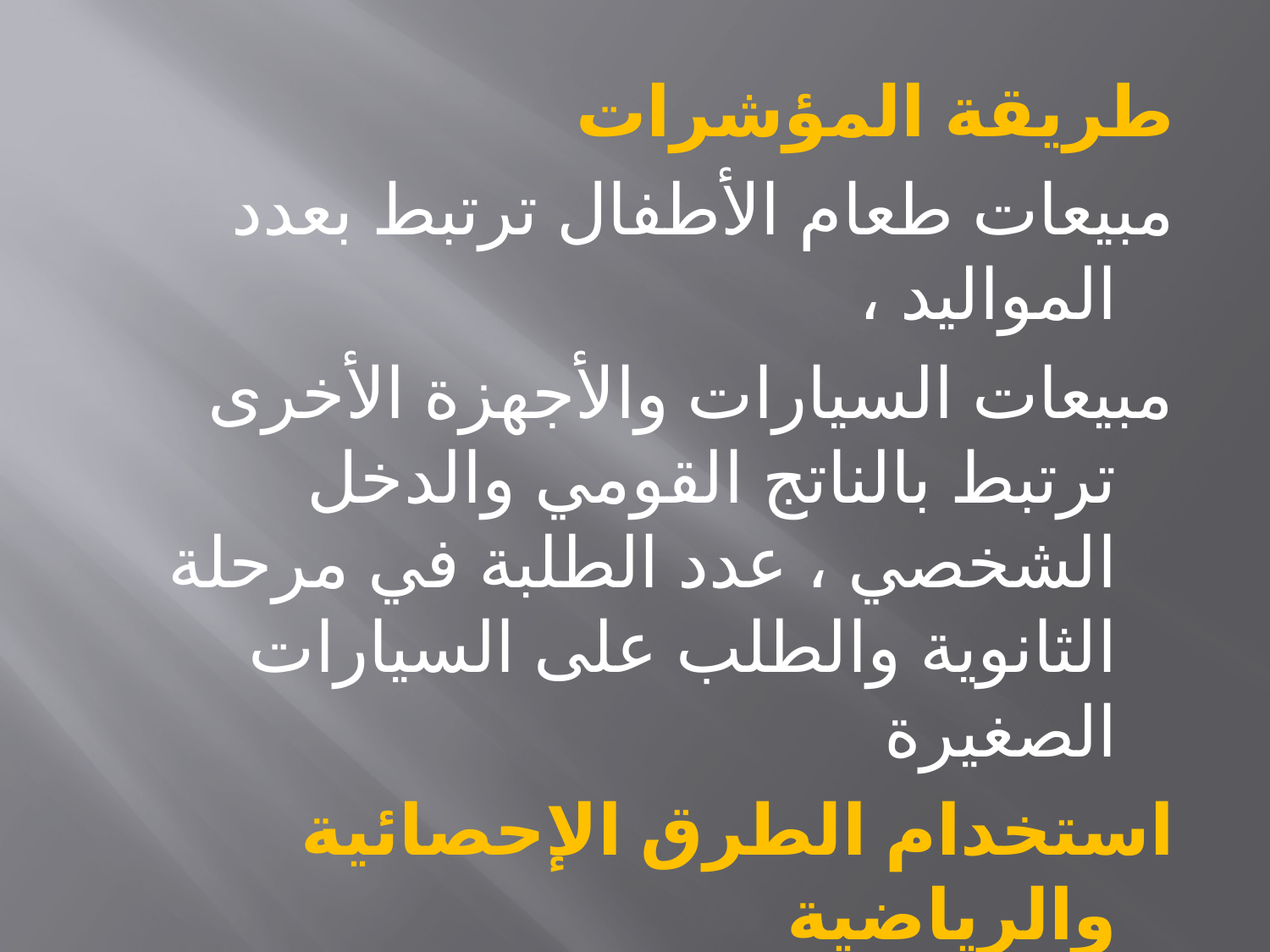

طريقة المؤشرات
مبيعات طعام الأطفال ترتبط بعدد المواليد ،
مبيعات السيارات والأجهزة الأخرى ترتبط بالناتج القومي والدخل الشخصي ، عدد الطلبة في مرحلة الثانوية والطلب على السيارات الصغيرة
استخدام الطرق الإحصائية والرياضية
المتوسطات البسيطة ، المتوسطات المرجحة ، تحليل السلاسل الزمنية , اسلوب الانحدار